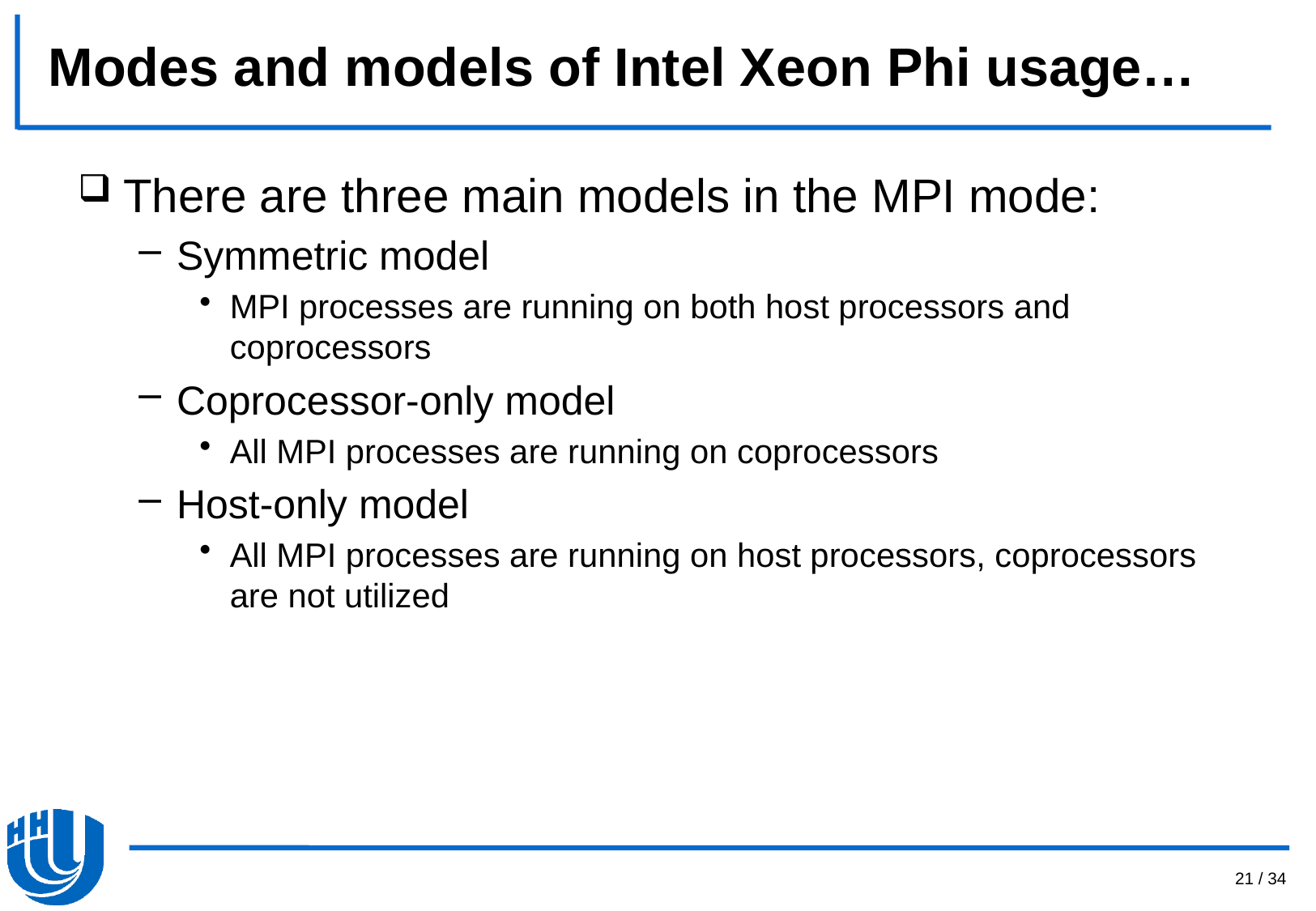

# Modes and models of Intel Xeon Phi usage…
There are three main models in the MPI mode:
Symmetric model
MPI processes are running on both host processors and coprocessors
Coprocessor-only model
All MPI processes are running on coprocessors
Host-only model
All MPI processes are running on host processors, coprocessors are not utilized
21